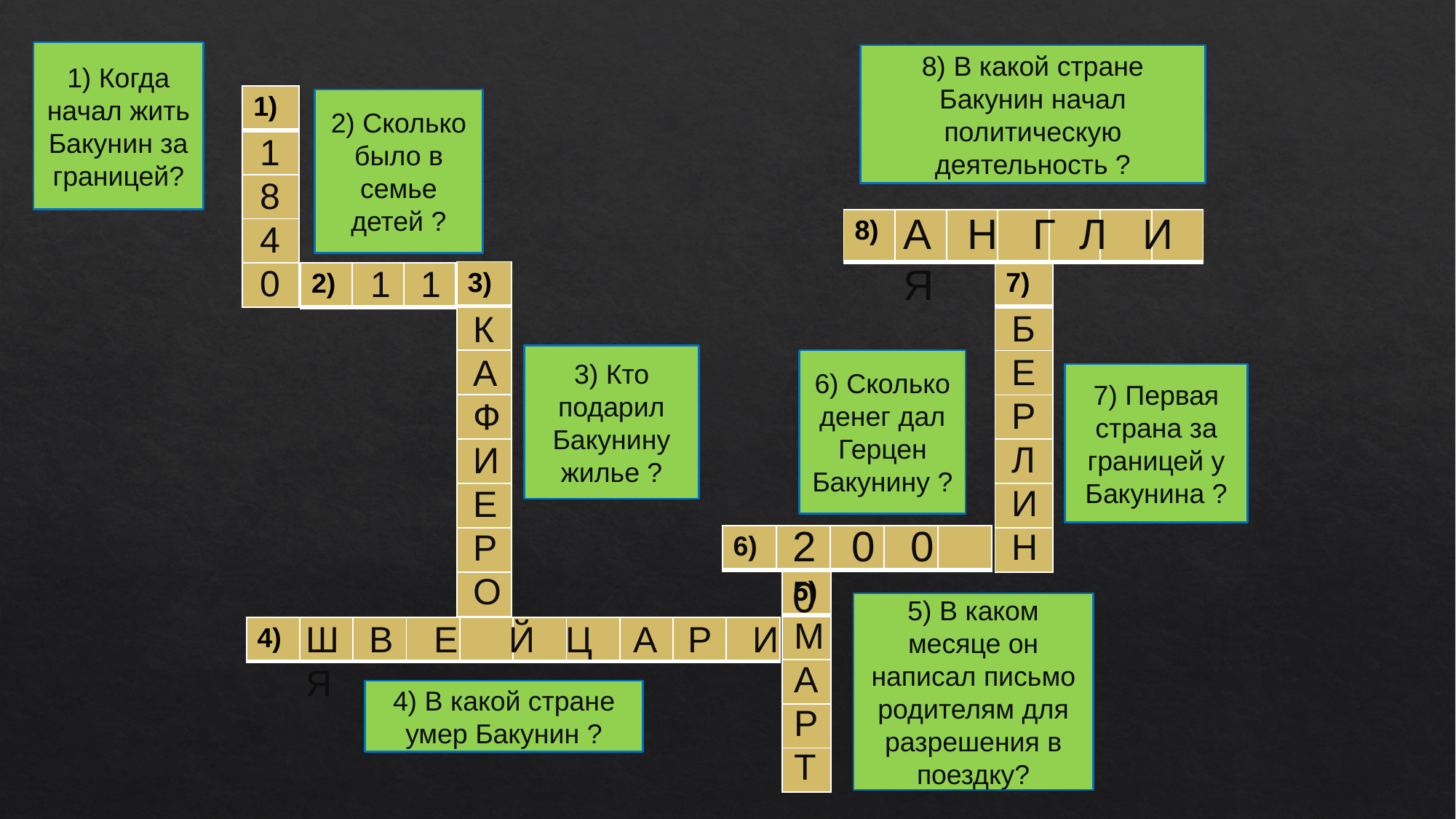

1) Когда начал жить Бакунин за границей?
8) В какой стране Бакунин начал политическую деятельность ?
| 1) |
| --- |
|  |
|  |
|  |
|  |
2) Сколько было в семье детей ?
1
8
4
0
А   Н   Г  Л   И   Я
| 8) |  |  |  |  |  |  |
| --- | --- | --- | --- | --- | --- | --- |
1   1
| 3) |
| --- |
|  |
|  |
|  |
|  |
|  |
|  |
|  |
| 7) |
| --- |
|  |
|  |
|  |
|  |
|  |
|  |
| 2) |  |  |
| --- | --- | --- |
Б
Е
Р
Л
И
Н

К
А
Ф
И
Е
Р
О

3) Кто подарил Бакунину жилье ?
6) Сколько денег дал Герцен Бакунину ?
7) Первая страна за границей у Бакунина ?
2   0   0   0
| 6) |  |  |  |  |
| --- | --- | --- | --- | --- |
| 5) |
| --- |
|  |
|  |
|  |
|  |
5) В каком месяце он написал письмо родителям для разрешения в поездку?
М
А
Р
Т

Ш   В    Е     Й   Ц    А   Р    И   Я
| 4) |  |  |  |  |  |  |  |  |  |
| --- | --- | --- | --- | --- | --- | --- | --- | --- | --- |
4) В какой стране умер Бакунин ?